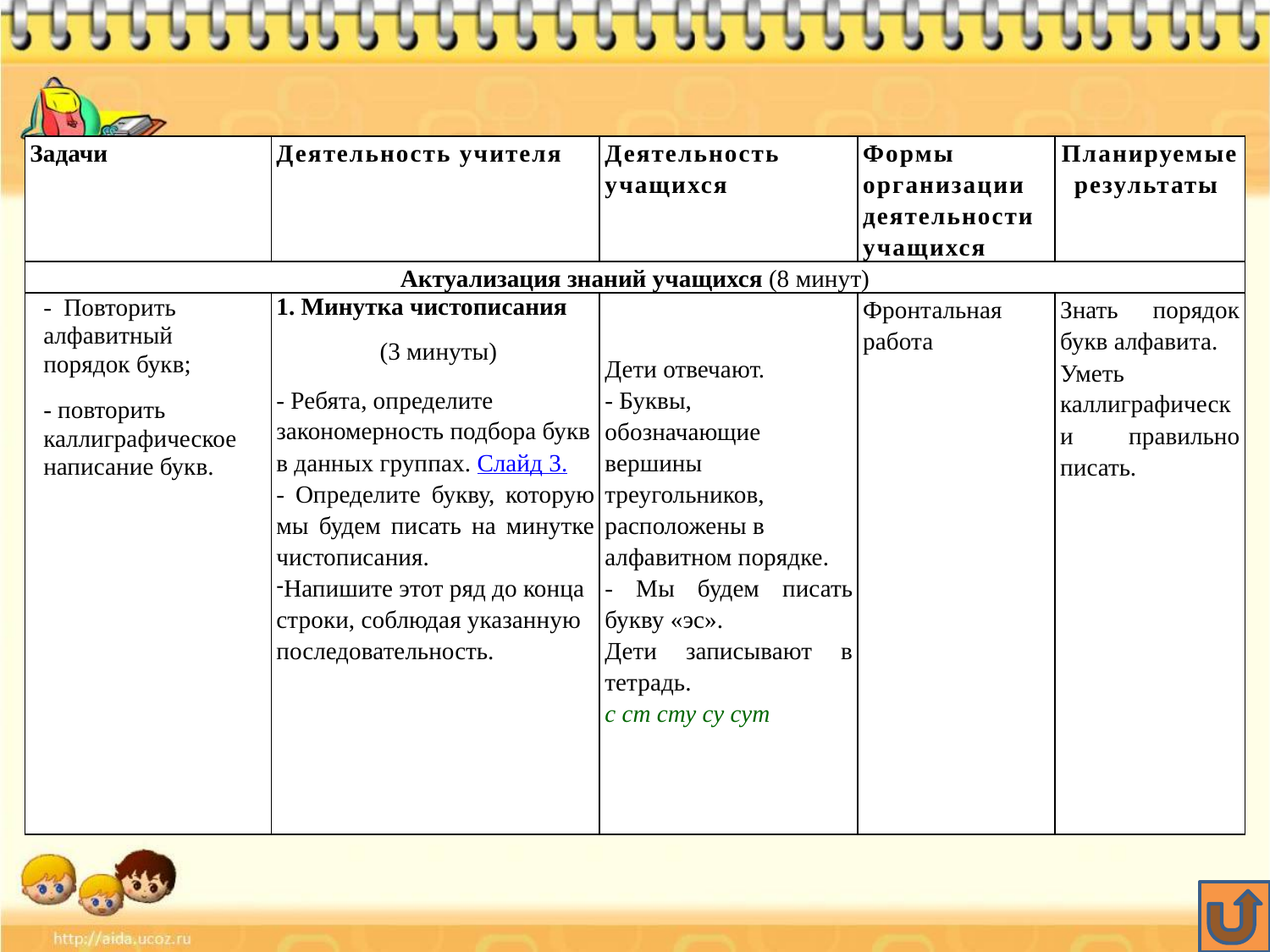

| Задачи | Деятельность учителя | Деятельность учащихся | Формы организации деятельности учащихся | Планируемые результаты |
| --- | --- | --- | --- | --- |
| Актуализация знаний учащихся (8 минут) |  |  |  |  |
| - Повторить алфавитный порядок букв; - повторить каллиграфическое написание букв. | 1. Минутка чистописания (3 минуты) - Ребята, определите закономерность подбора букв в данных группах. Слайд 3. - Определите букву, которую мы будем писать на минутке чистописания. Напишите этот ряд до конца строки, соблюдая указанную последовательность. | Дети отвечают. - Буквы, обозначающие вершины треугольников, расположены в алфавитном порядке. - Мы будем писать букву «эс». Дети записывают в тетрадь. с ст сту су сут | Фронтальная работа | Знать порядок букв алфавита. Уметь каллиграфически правильно писать. |